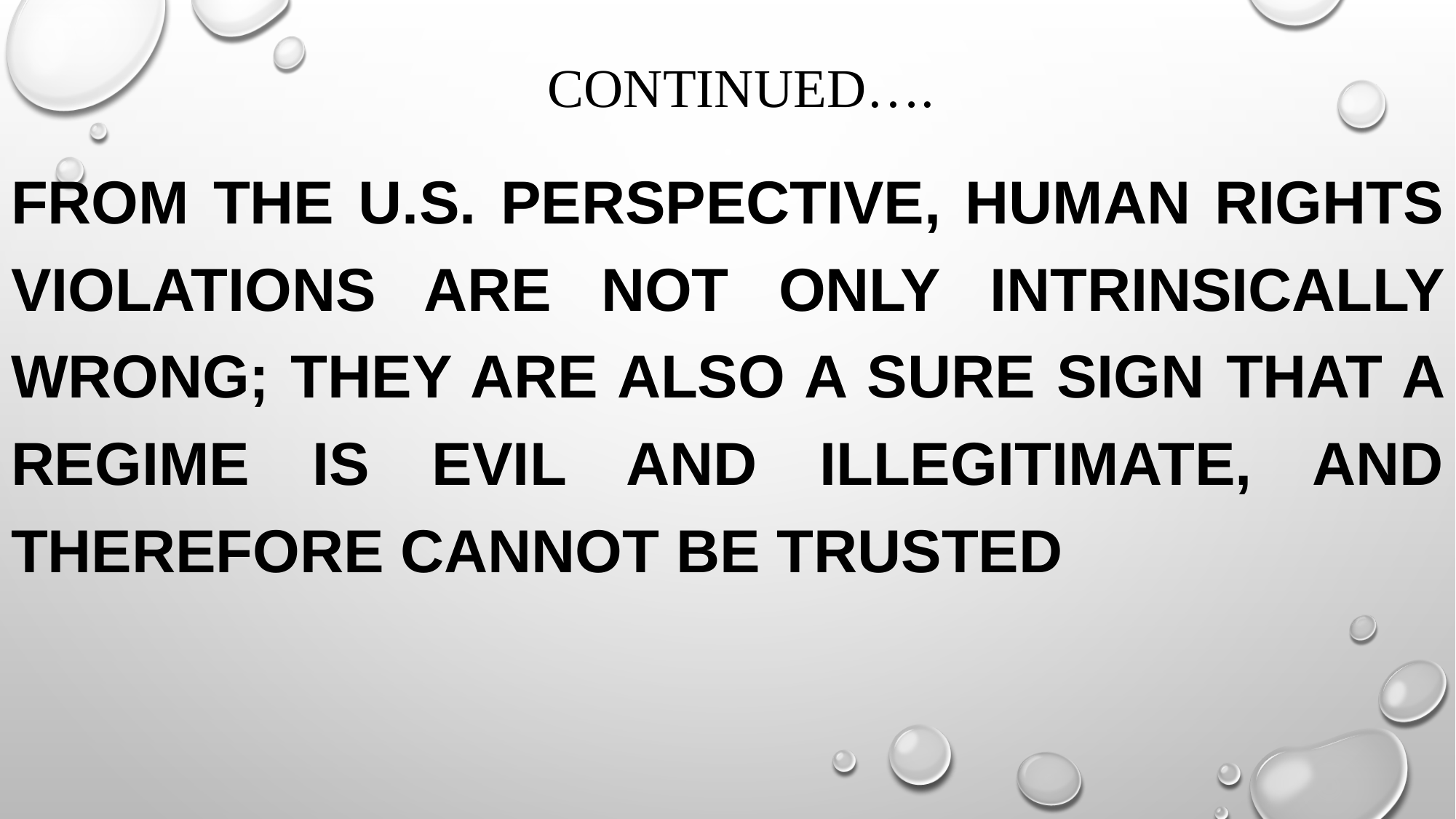

# continued….
From the U.S. perspective, human rights violations are not only intrinsically wrong; they are also a sure sign that a regime is evil and illegitimate, and therefore cannot be trusted